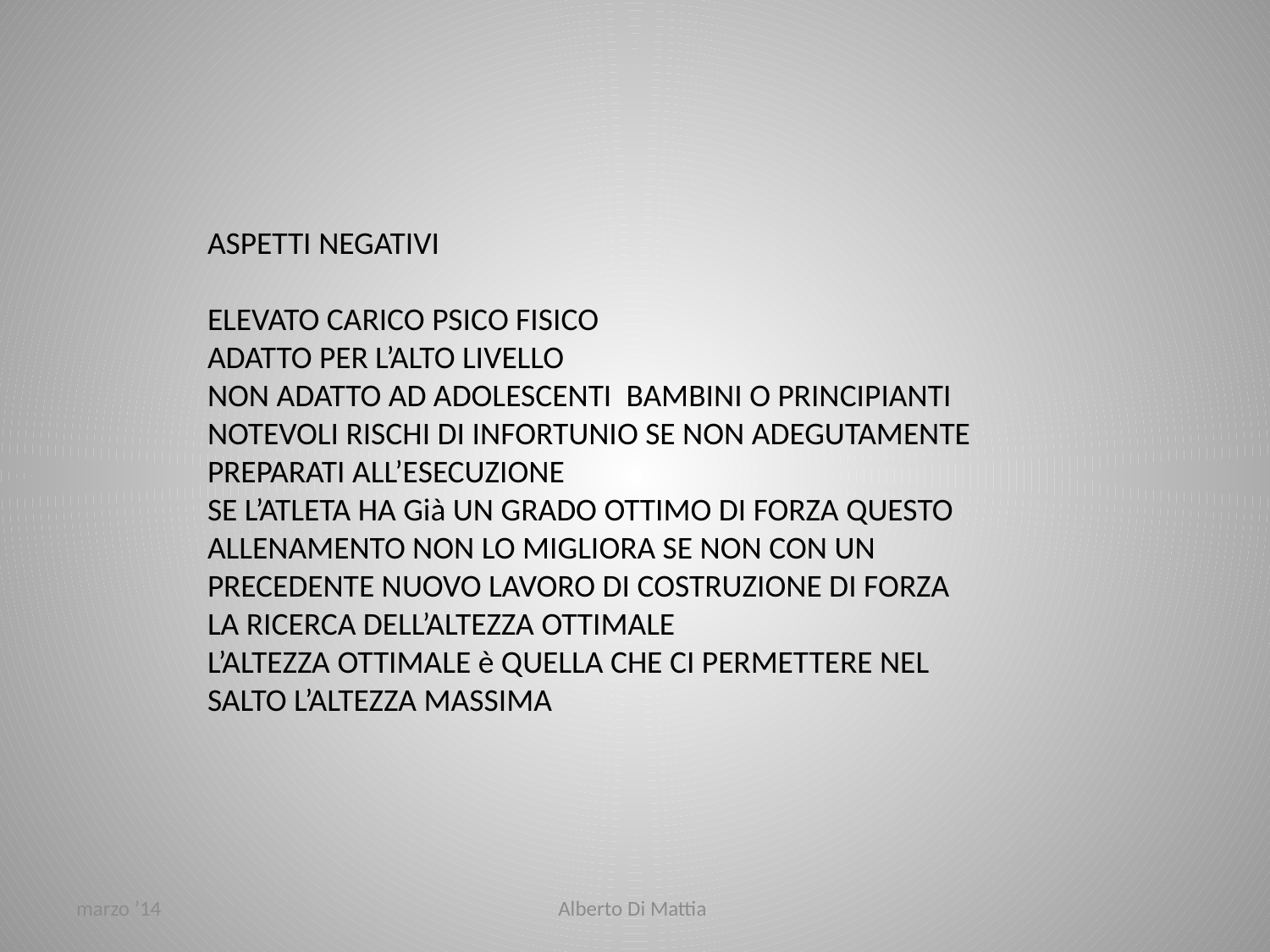

ASPETTI NEGATIVI

ELEVATO CARICO PSICO FISICO
ADATTO PER L’ALTO LIVELLO
NON ADATTO AD ADOLESCENTI  BAMBINI O PRINCIPIANTI
NOTEVOLI RISCHI DI INFORTUNIO SE NON ADEGUTAMENTE PREPARATI ALL’ESECUZIONE
SE L’ATLETA HA Già UN GRADO OTTIMO DI FORZA QUESTO ALLENAMENTO NON LO MIGLIORA SE NON CON UN PRECEDENTE NUOVO LAVORO DI COSTRUZIONE DI FORZA
LA RICERCA DELL’ALTEZZA OTTIMALE
L’ALTEZZA OTTIMALE è QUELLA CHE CI PERMETTERE NEL SALTO L’ALTEZZA MASSIMA
marzo ’14
Alberto Di Mattia